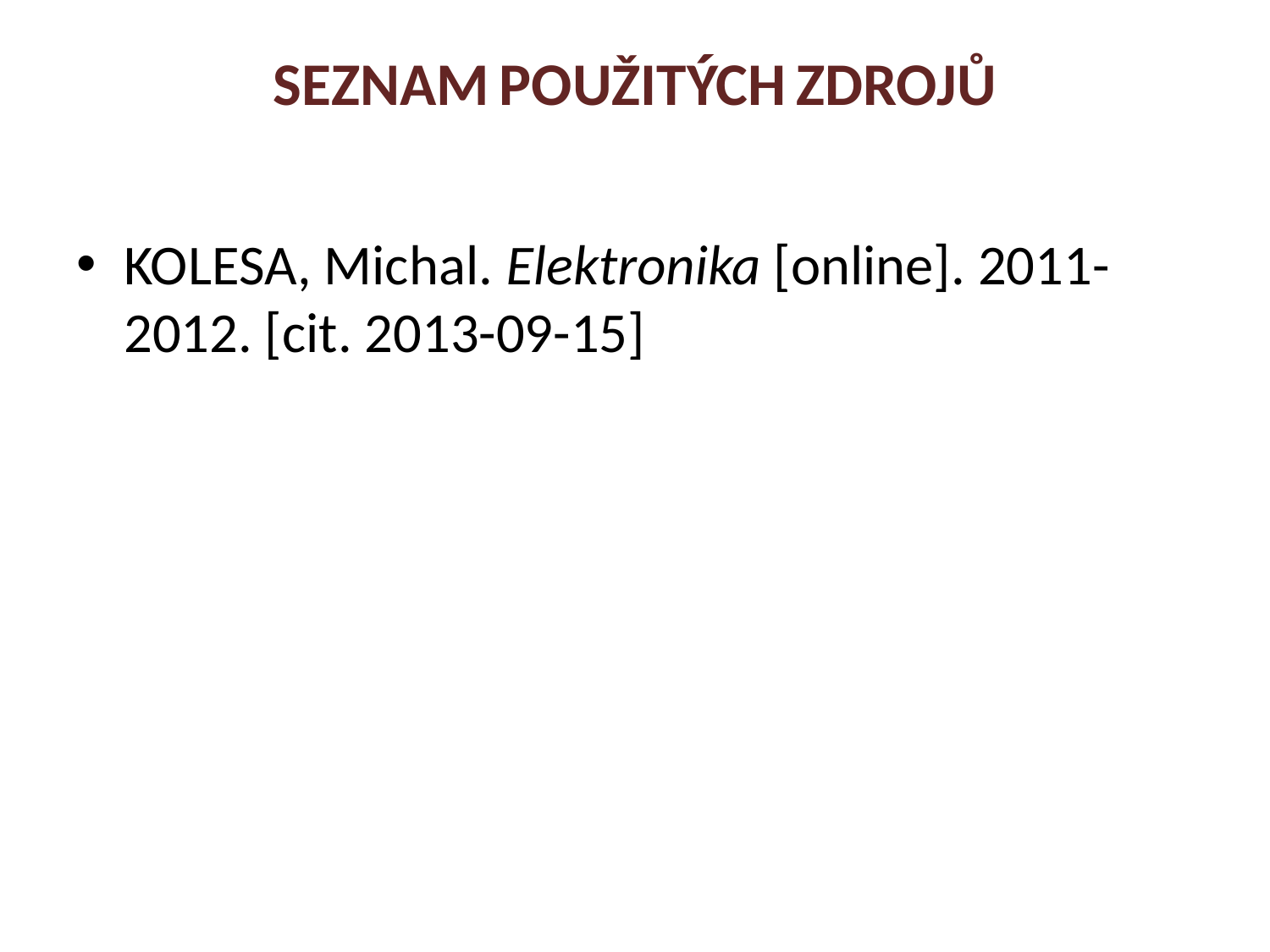

# SEZNAM POUŽITÝCH ZDROJŮ
KOLESA, Michal. Elektronika [online]. 2011-2012. [cit. 2013-09-15]